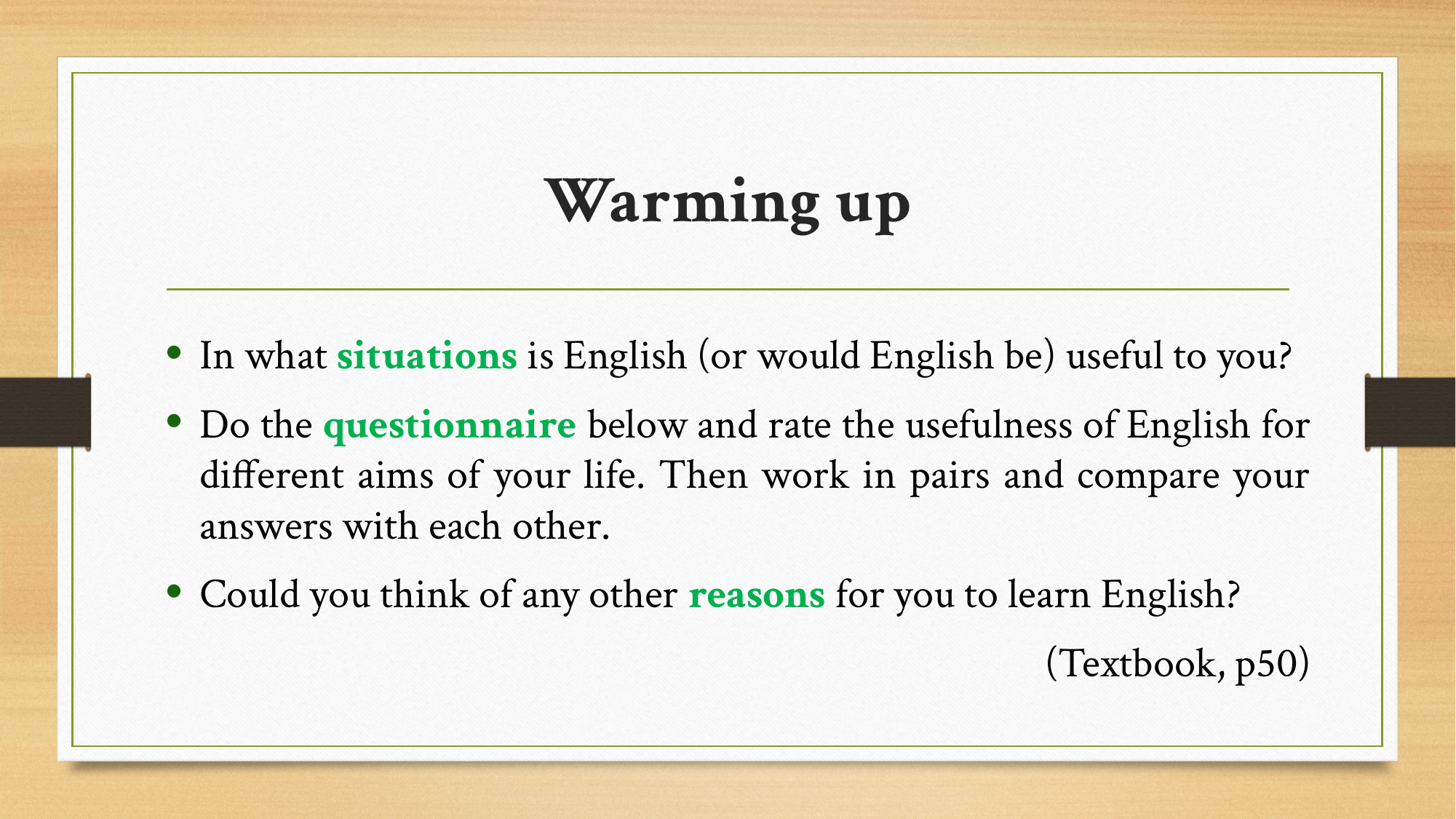

# Warming up
In what situations is English (or would English be) useful to you?
Do the questionnaire below and rate the usefulness of English for different aims of your life. Then work in pairs and compare your answers with each other.
Could you think of any other reasons for you to learn English?
(Textbook, p50)